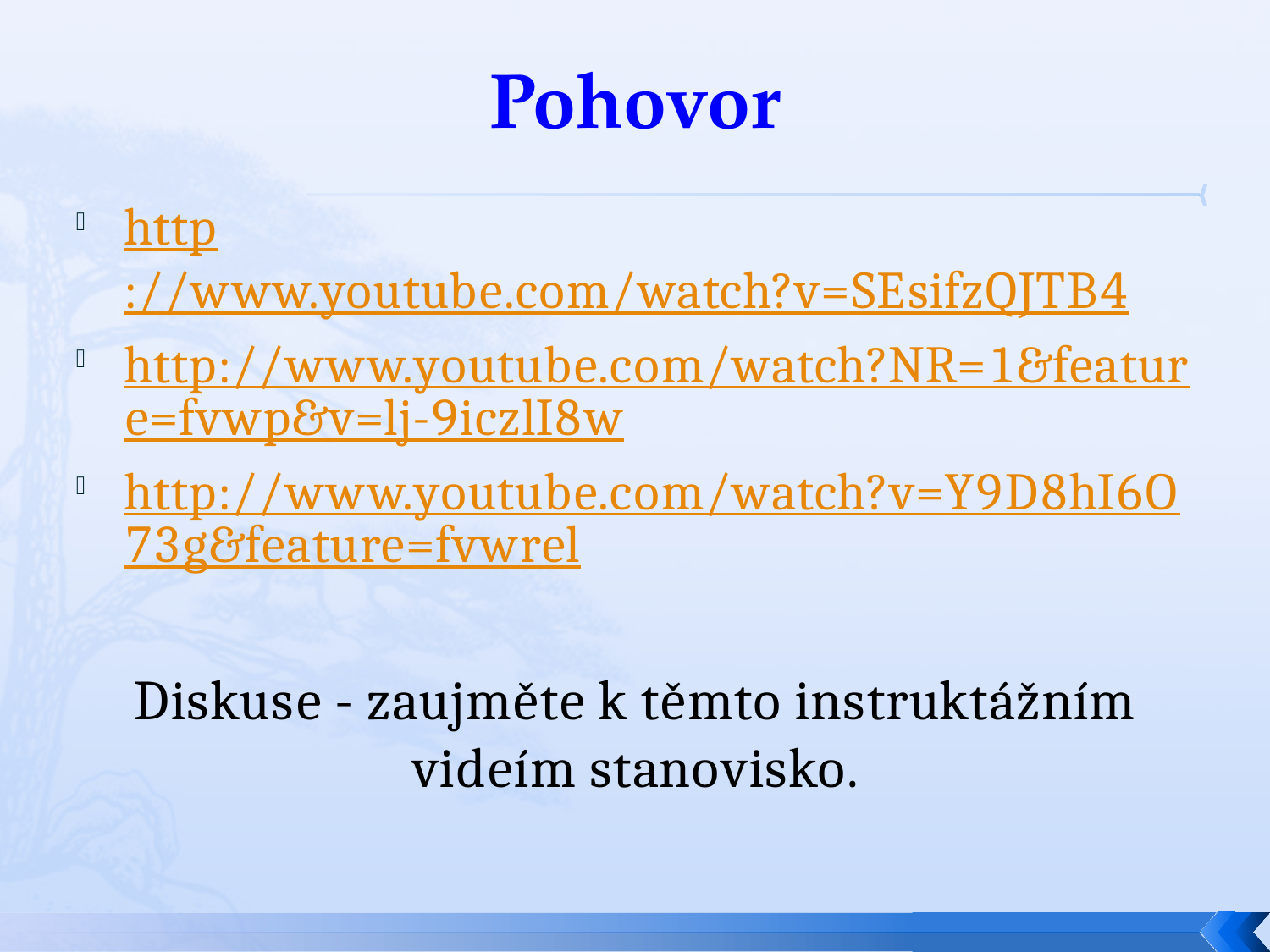

# Pohovor
http://www.youtube.com/watch?v=SEsifzQJTB4
http://www.youtube.com/watch?NR=1&feature=fvwp&v=lj-9iczlI8w
http://www.youtube.com/watch?v=Y9D8hI6O73g&feature=fvwrel

Diskuse - zaujměte k těmto instruktážním videím stanovisko.